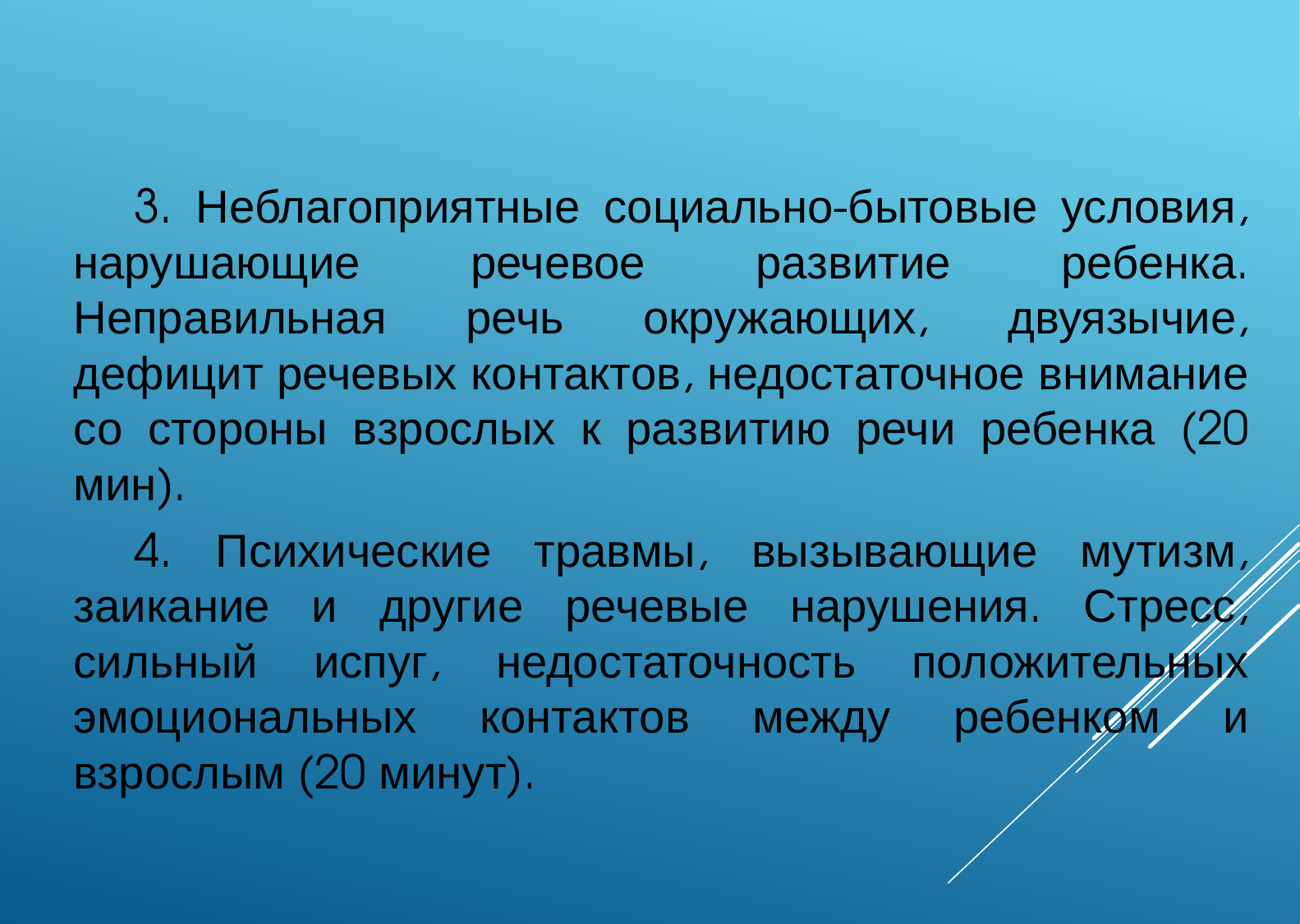

3. Неблагоприятные социально-бытовые условия, нарушающие речевое развитие ребенка. Неправильная речь окружающих, двуязычие, дефицит речевых контактов, недостаточное внимание со стороны взрослых к развитию речи ребенка (20 мин).
4. Психические травмы, вызывающие мутизм, заикание и другие речевые нарушения. Стресс, сильный испуг, недостаточность положительных эмоциональных контактов между ребенком и взрослым (20 минут).